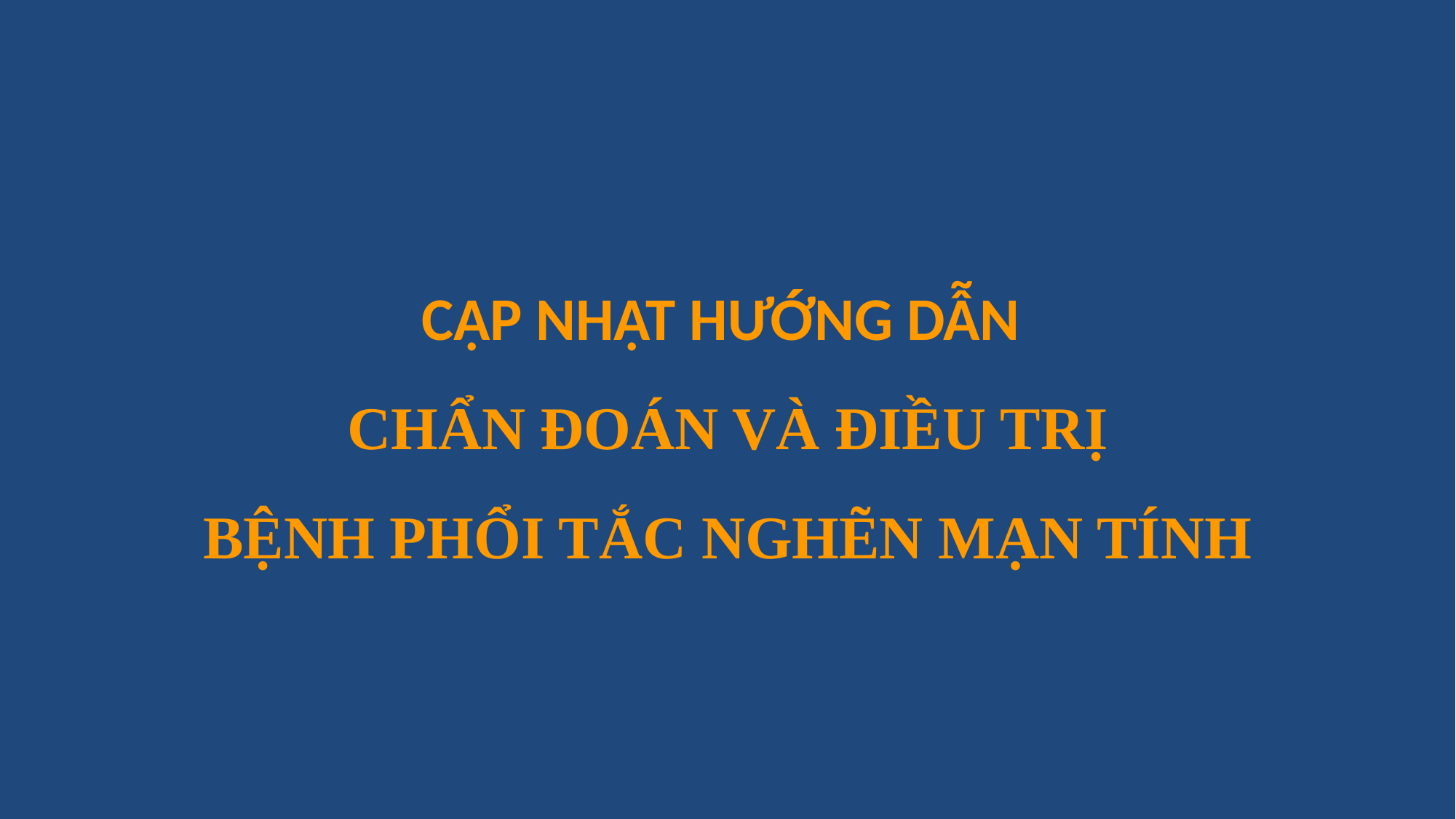

# CẬP NHẬT HƯỚNG DẪN CHẨN ĐOÁN VÀ ĐIỀU TRỊ BỆNH PHỔI TẮC NGHẼN MẠN TÍNH